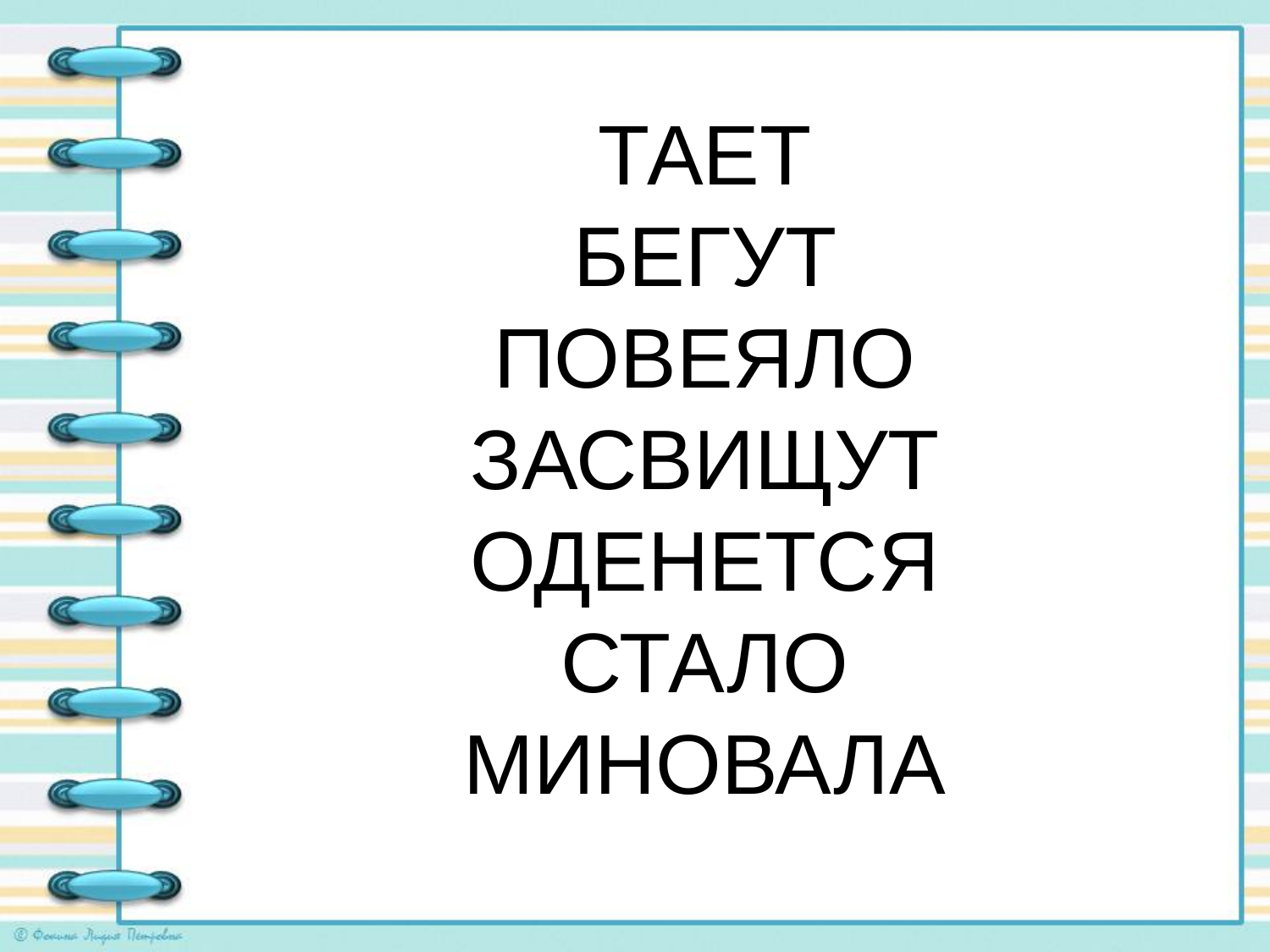

ТАЕТ
БЕГУТ
ПОВЕЯЛО
ЗАСВИЩУТ
ОДЕНЕТСЯ
СТАЛО
МИНОВАЛА